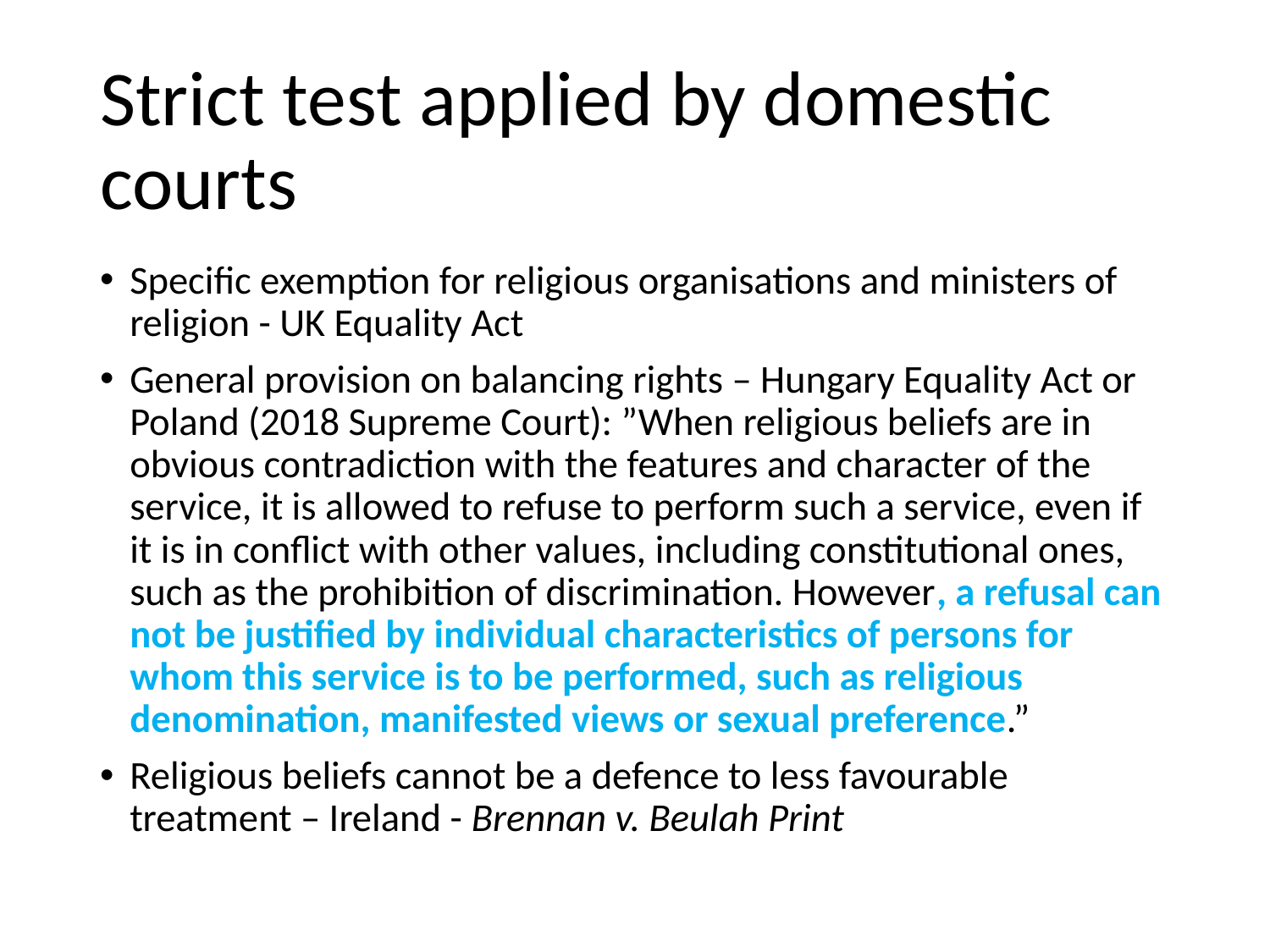

# Strict test applied by domestic courts
Specific exemption for religious organisations and ministers of religion - UK Equality Act
General provision on balancing rights – Hungary Equality Act or Poland (2018 Supreme Court): ”When religious beliefs are in obvious contradiction with the features and character of the service, it is allowed to refuse to perform such a service, even if it is in conflict with other values, including constitutional ones, such as the prohibition of discrimination. However, a refusal can not be justified by individual characteristics of persons for whom this service is to be performed, such as religious denomination, manifested views or sexual preference.”
Religious beliefs cannot be a defence to less favourable treatment – Ireland - Brennan v. Beulah Print